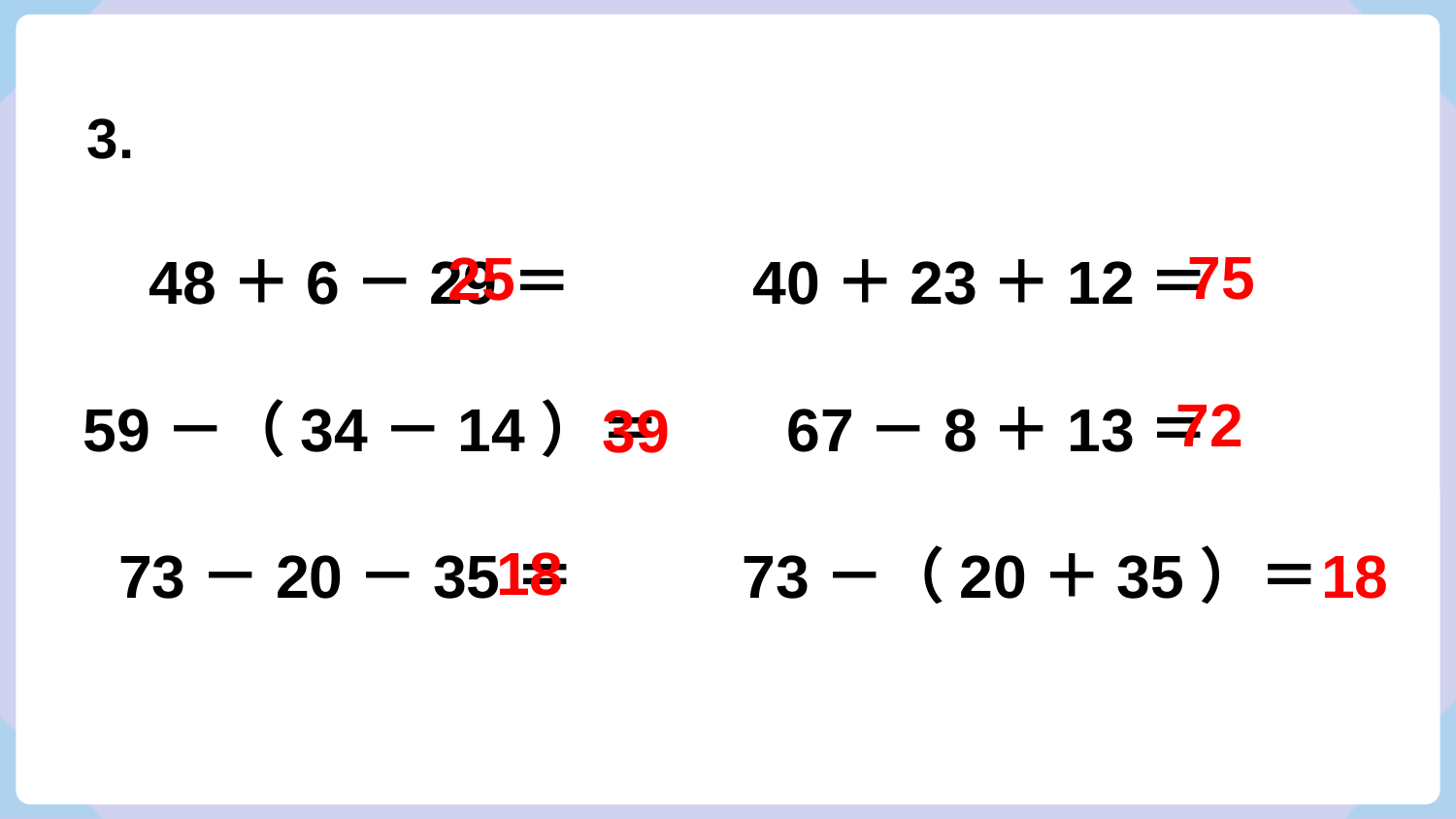

3.
75
25
 48＋6－29＝            40＋23＋12＝
72
59－（34－14）＝        67－8＋13＝
39
18
73－20－35＝           73－（20＋35）＝
18